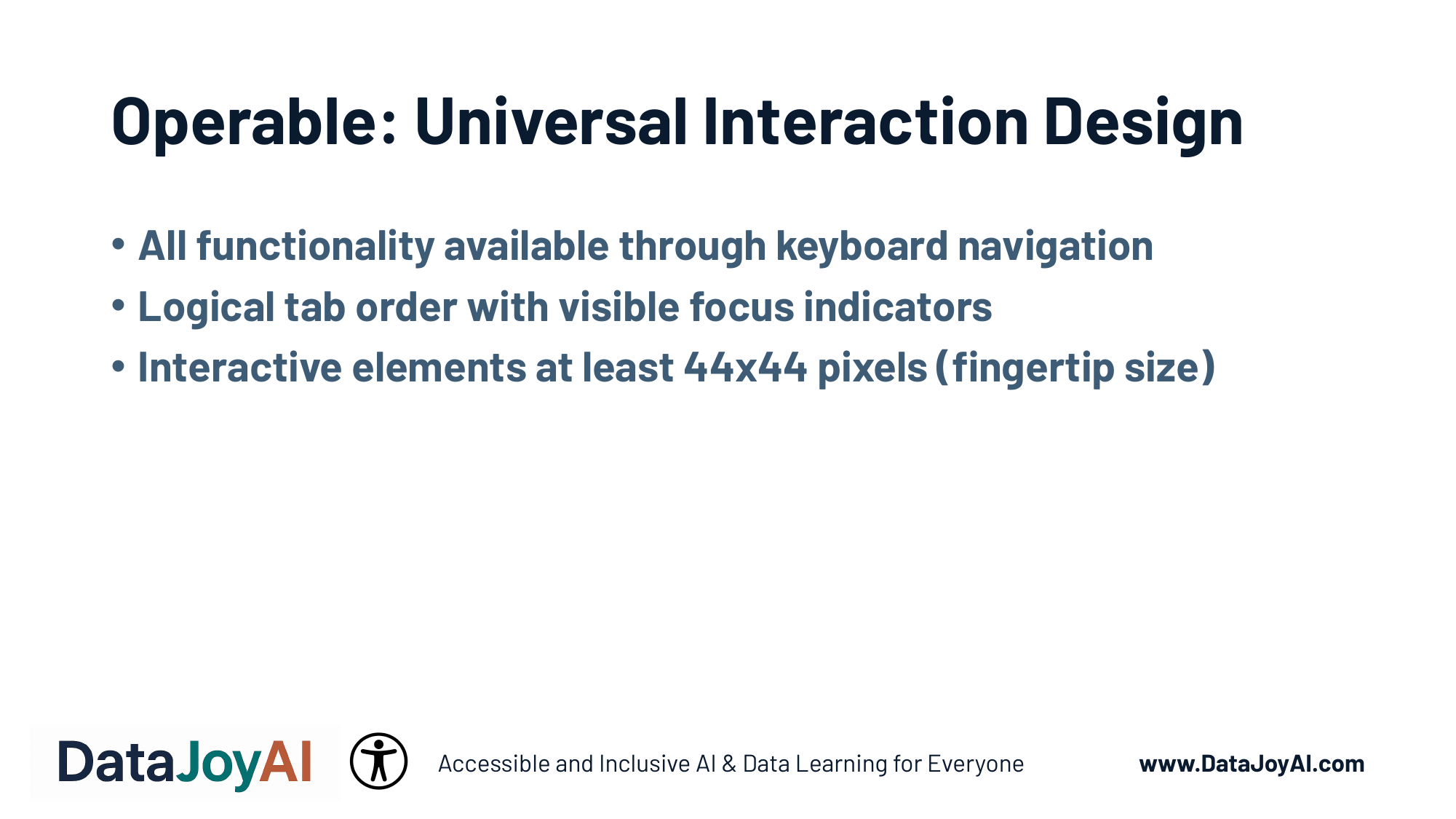

# Operable: Universal Interaction Design
All functionality available through keyboard navigation
Logical tab order with visible focus indicators
Interactive elements at least 44x44 pixels (fingertip size)